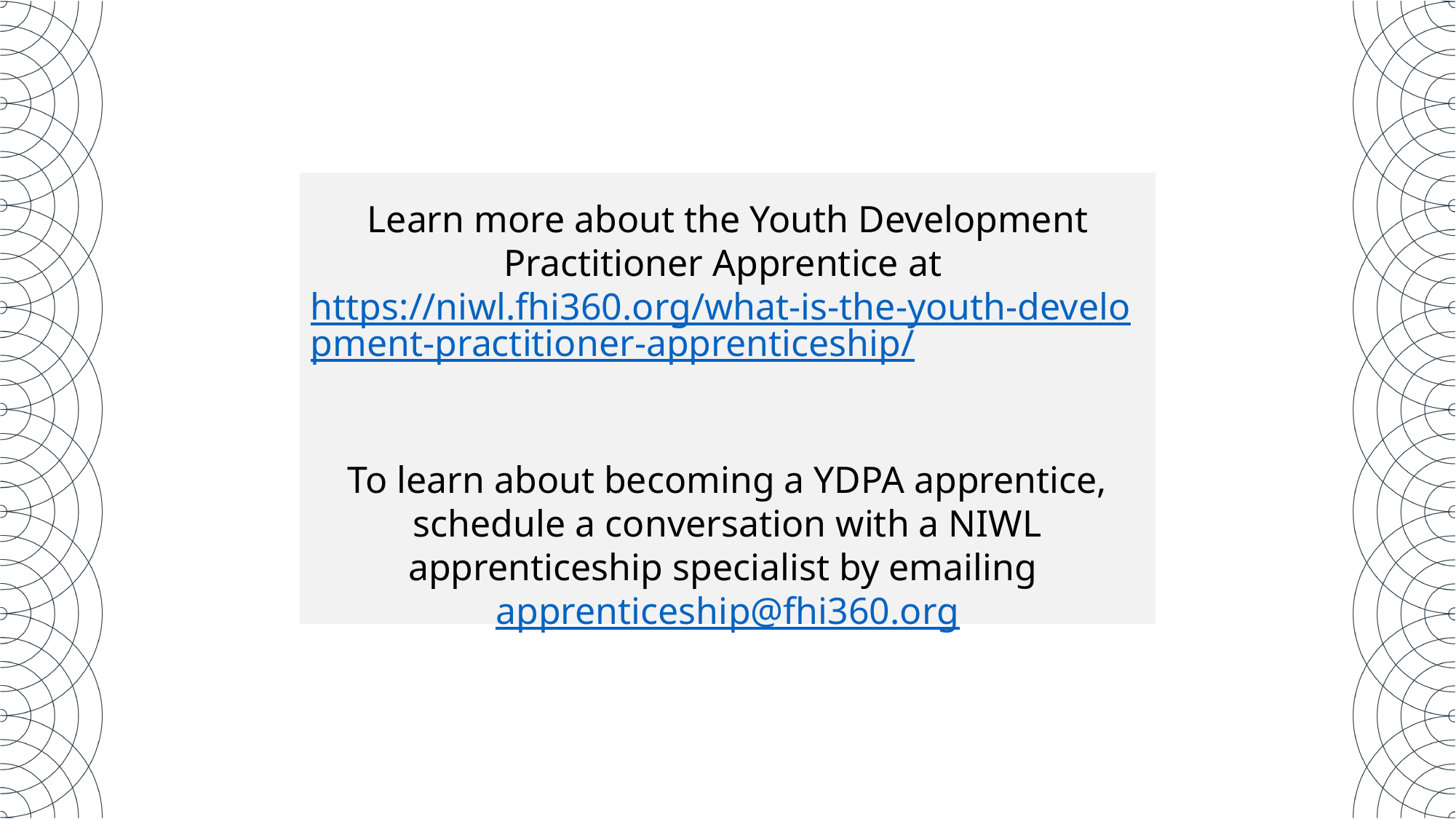

Learn more about the Youth Development Practitioner Apprentice at https://niwl.fhi360.org/what-is-the-youth-development-practitioner-apprenticeship/

To learn about becoming a YDPA apprentice, schedule a conversation with a NIWL apprenticeship specialist by emailing apprenticeship@fhi360.org